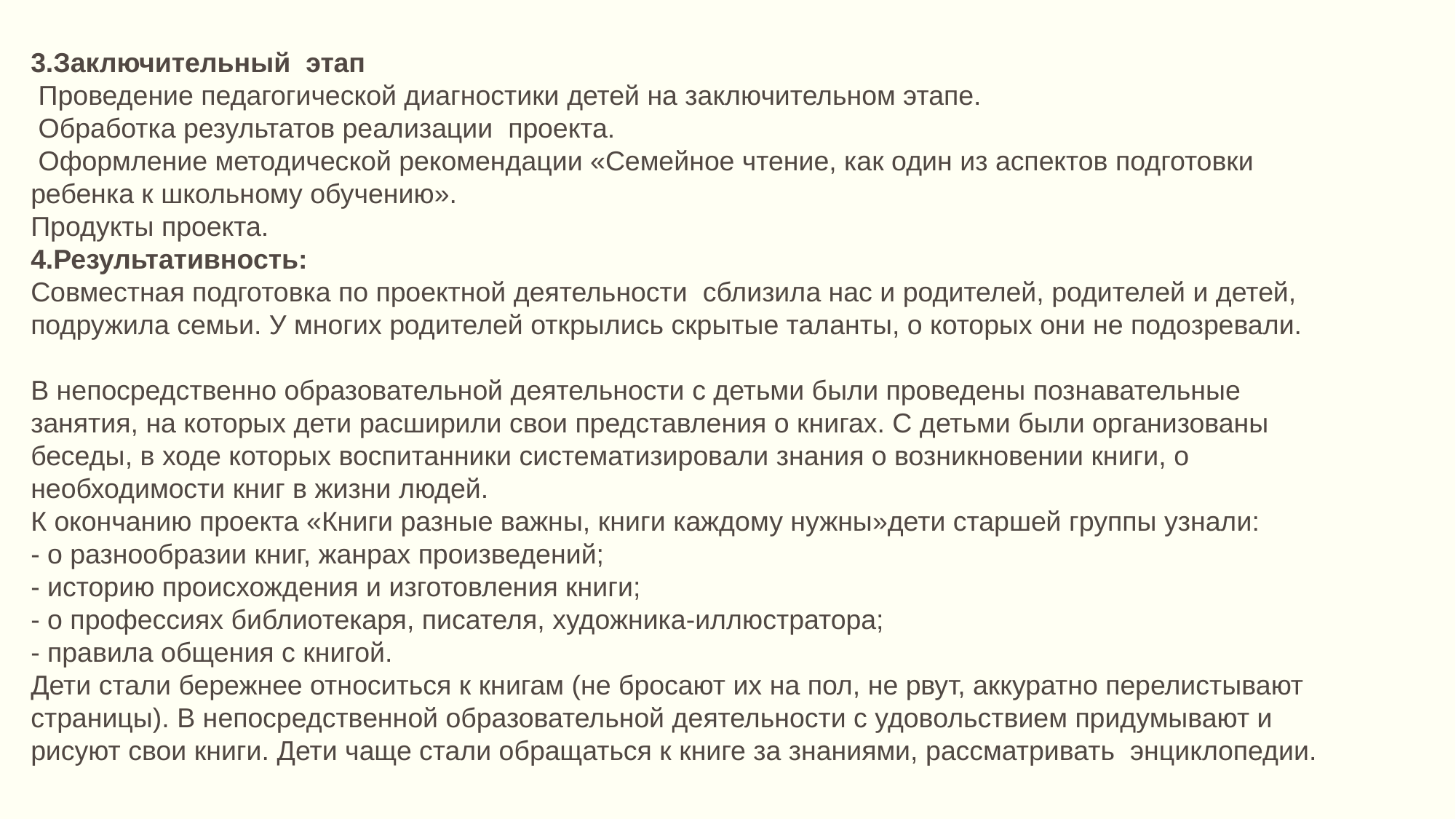

3.Заключительный  этап
 Проведение педагогической диагностики детей на заключительном этапе.
 Обработка результатов реализации  проекта.
 Оформление методической рекомендации «Семейное чтение, как один из аспектов подготовки ребенка к школьному обучению».
Продукты проекта.
4.Результативность:
Совместная подготовка по проектной деятельности  сблизила нас и родителей, родителей и детей, подружила семьи. У многих родителей открылись скрытые таланты, о которых они не подозревали.

В непосредственно образовательной деятельности с детьми были проведены познавательные занятия, на которых дети расширили свои представления о книгах. С детьми были организованы беседы, в ходе которых воспитанники систематизировали знания о возникновении книги, о необходимости книг в жизни людей.
К окончанию проекта «Книги разные важны, книги каждому нужны»дети старшей группы узнали:
- о разнообразии книг, жанрах произведений;
- историю происхождения и изготовления книги;
- о профессиях библиотекаря, писателя, художника-иллюстратора;
- правила общения с книгой.
Дети стали бережнее относиться к книгам (не бросают их на пол, не рвут, аккуратно перелистывают страницы). В непосредственной образовательной деятельности с удовольствием придумывают и рисуют свои книги. Дети чаще стали обращаться к книге за знаниями, рассматривать  энциклопедии.